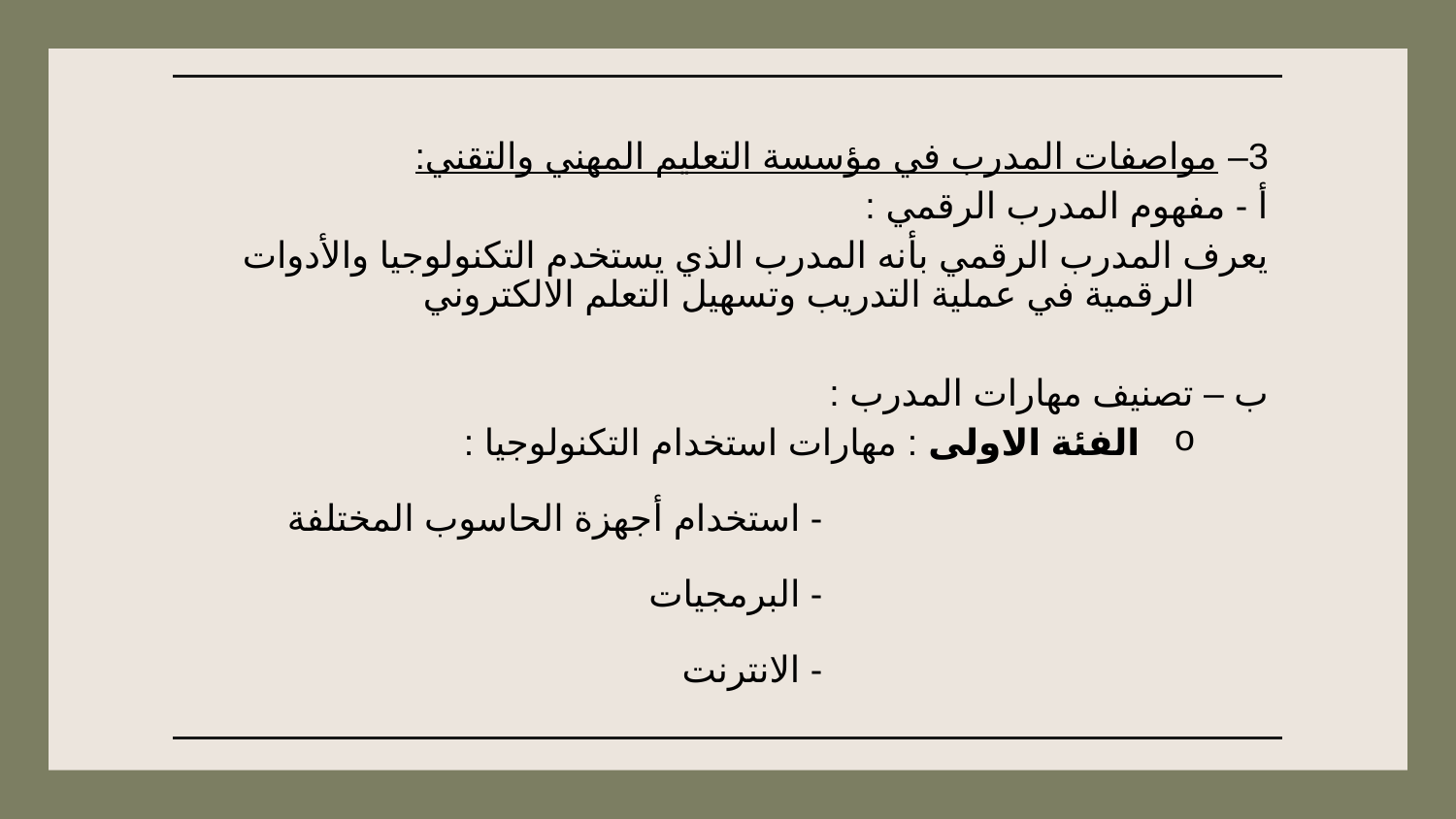

3– مواصفات المدرب في مؤسسة التعليم المهني والتقني:
أ - مفهوم المدرب الرقمي :
يعرف المدرب الرقمي بأنه المدرب الذي يستخدم التكنولوجيا والأدوات الرقمية في عملية التدريب وتسهيل التعلم الالكتروني

ب – تصنيف مهارات المدرب :
 الفئة الاولى : مهارات استخدام التكنولوجيا :
- استخدام أجهزة الحاسوب المختلفة
- البرمجيات
- الانترنت